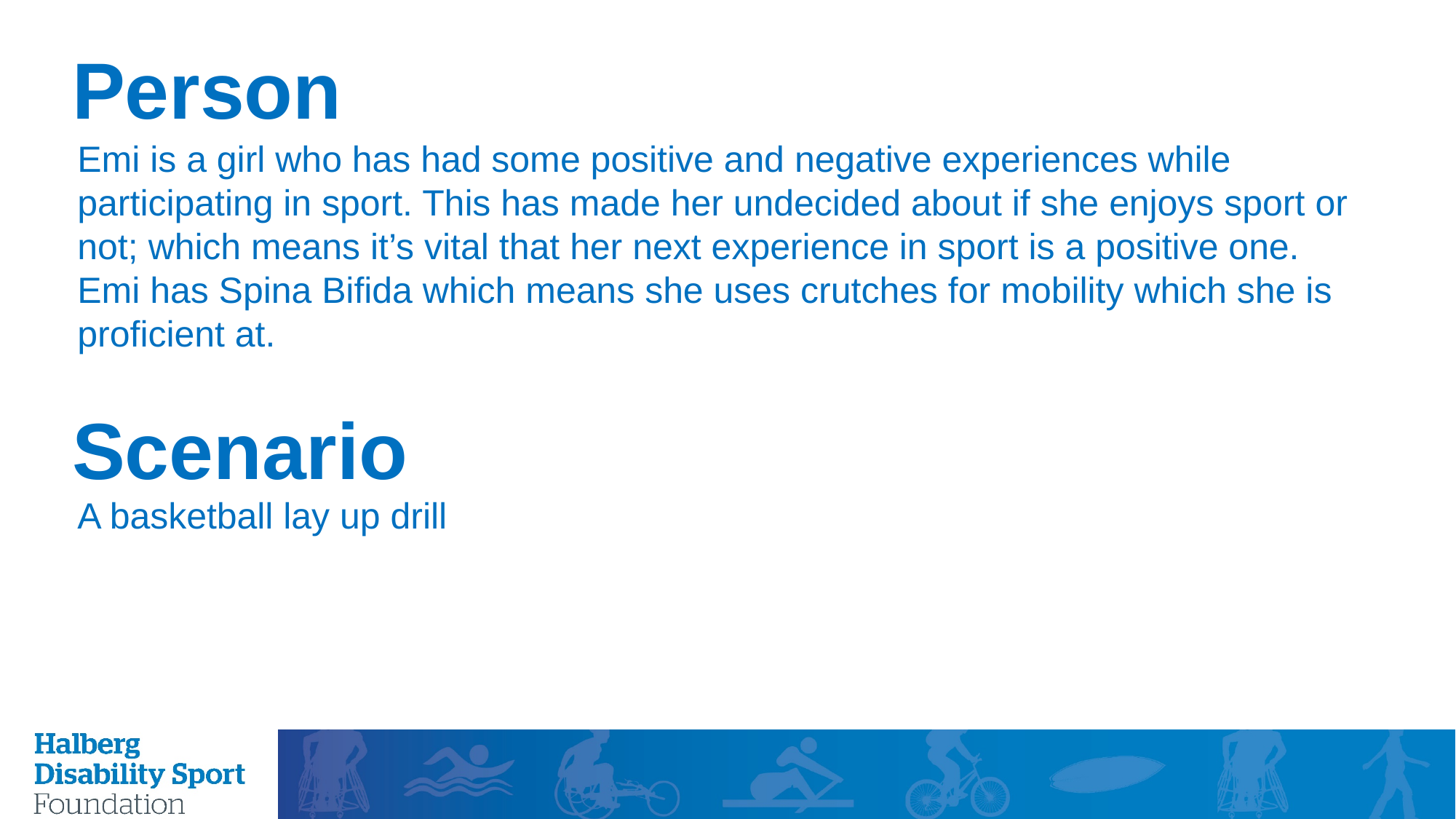

Person
Emi is a girl who has had some positive and negative experiences while participating in sport. This has made her undecided about if she enjoys sport or not; which means it’s vital that her next experience in sport is a positive one. Emi has Spina Bifida which means she uses crutches for mobility which she is proficient at.
Scenario
A basketball lay up drill